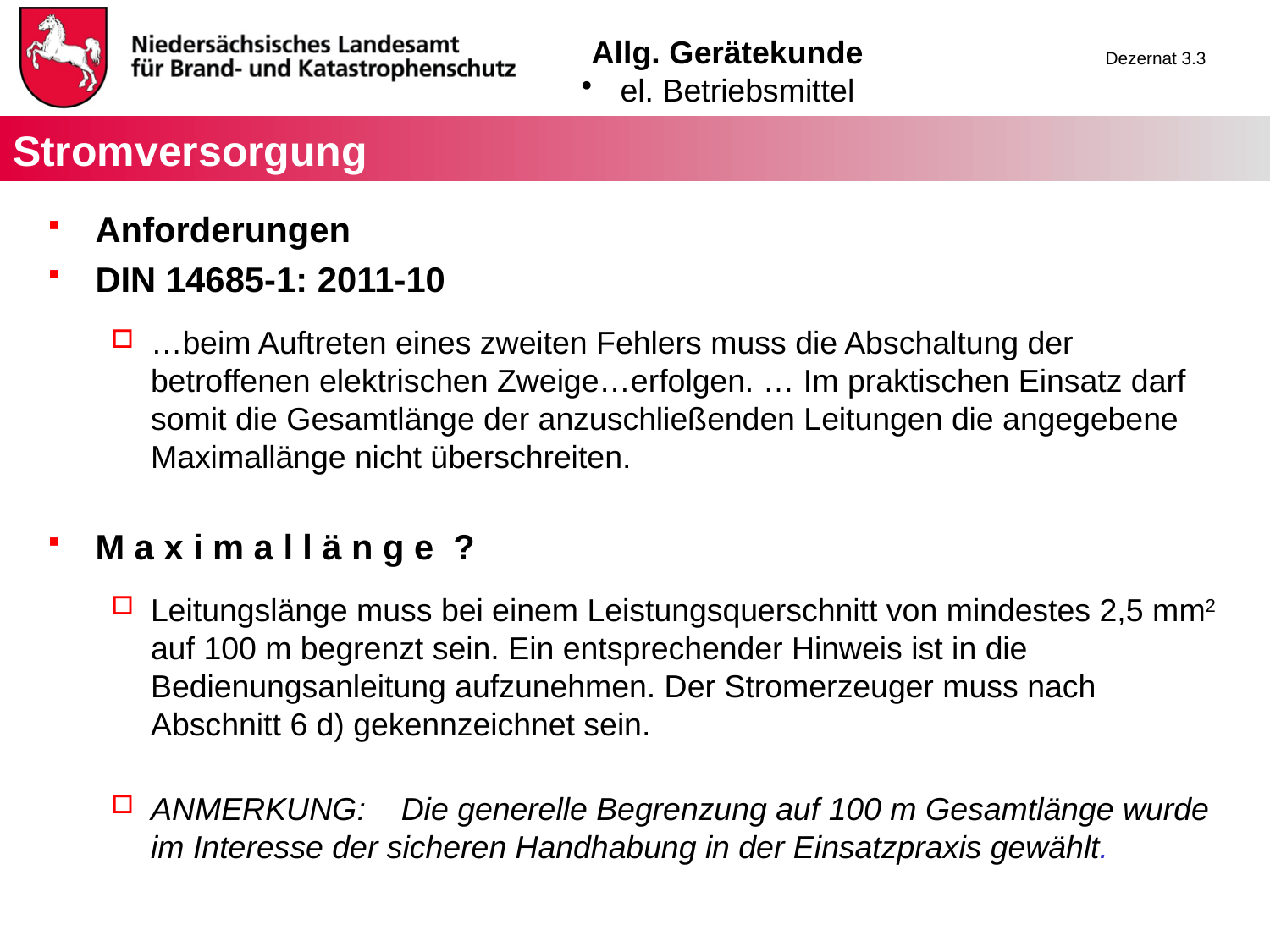

# Stromversorgung
Anforderungen
DIN 14685-1: 2011-10

…beim Auftreten eines zweiten Fehlers muss die Abschaltung der betroffenen elektrischen Zweige…erfolgen. … Im praktischen Einsatz darf somit die Gesamtlänge der anzuschließenden Leitungen die angegebene Maximallänge nicht überschreiten.

M a x i m a l l ä n g e  ?

Leitungslänge muss bei einem Leistungsquerschnitt von mindestes 2,5 mm2 auf 100 m begrenzt sein. Ein entsprechender Hinweis ist in die Bedienungsanleitung aufzunehmen. Der Stromerzeuger muss nach Abschnitt 6 d) gekennzeichnet sein.

ANMERKUNG:    Die generelle Begrenzung auf 100 m Gesamtlänge wurde im Interesse der sicheren Handhabung in der Einsatzpraxis gewählt.